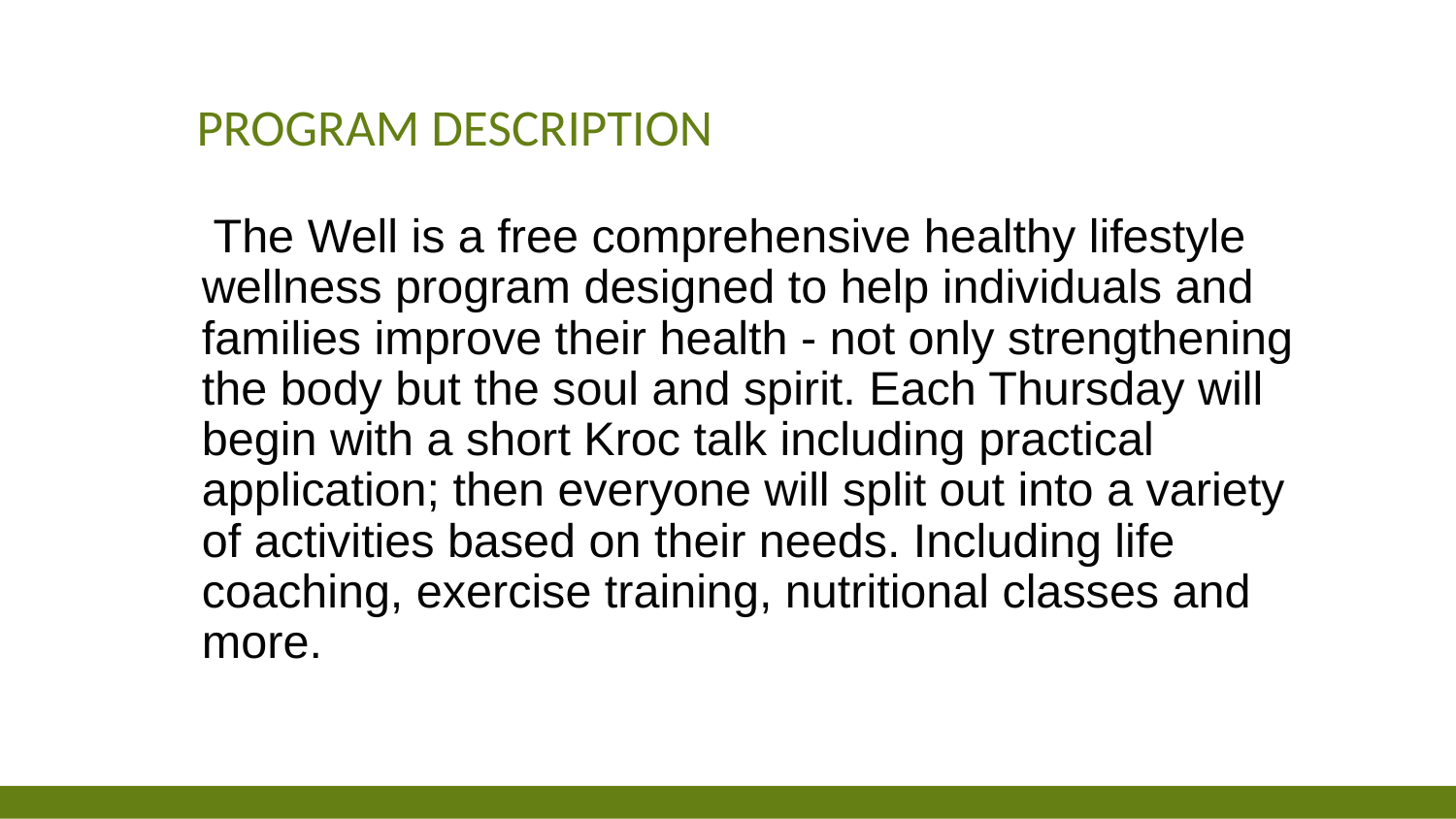

# Program Description
 The Well is a free comprehensive healthy lifestyle wellness program designed to help individuals and families improve their health - not only strengthening the body but the soul and spirit. Each Thursday will begin with a short Kroc talk including practical application; then everyone will split out into a variety of activities based on their needs. Including life coaching, exercise training, nutritional classes and more.